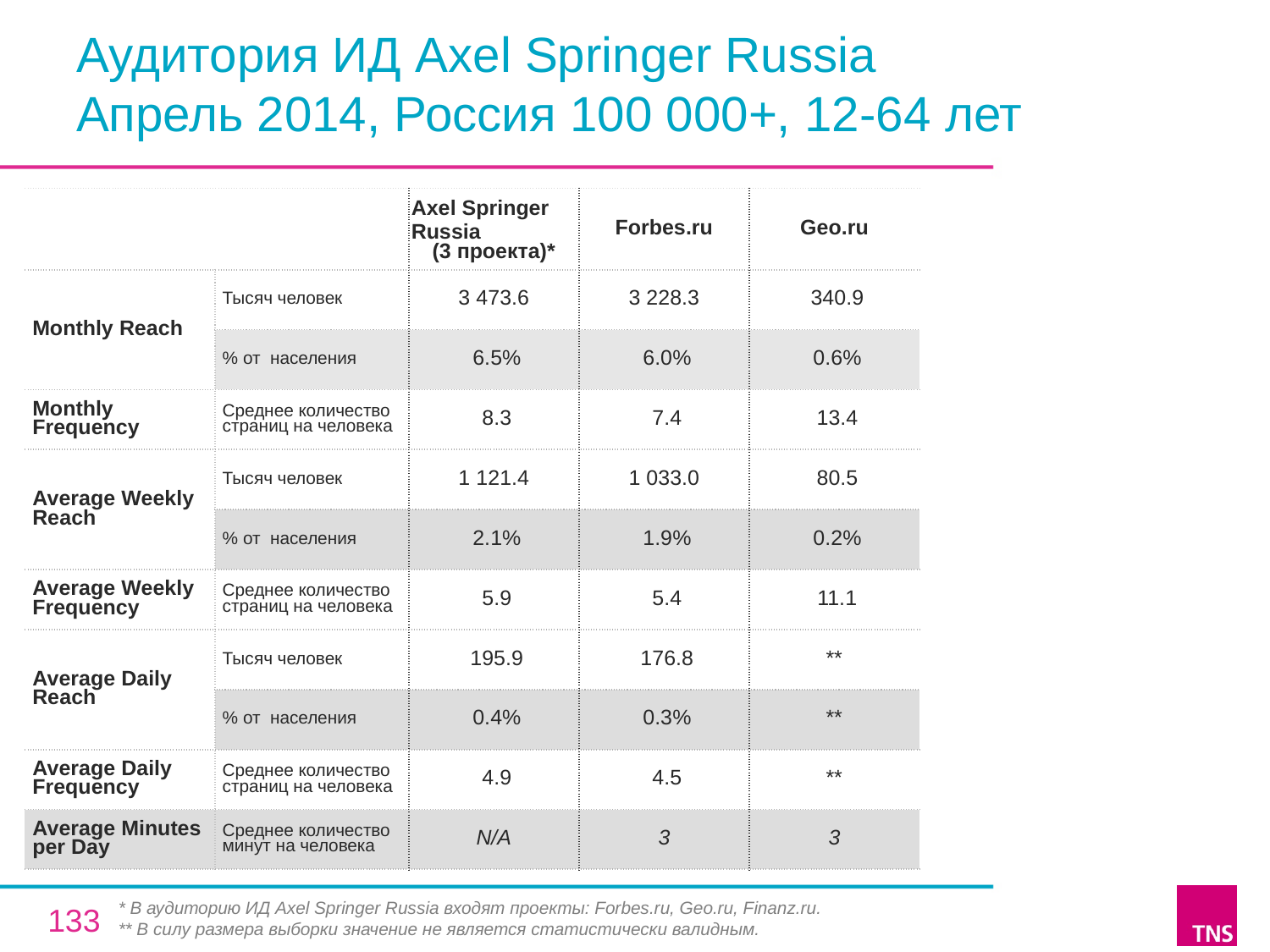

# Аудитория ИД Axel Springer Russia Апрель 2014, Россия 100 000+, 12-64 лет
|  |  | Axel Springer Russia (3 проекта)\* | Forbes.ru | Geo.ru |
| --- | --- | --- | --- | --- |
| Monthly Reach | Тысяч человек | 3 473.6 | 3 228.3 | 340.9 |
|  | % от населения | 6.5% | 6.0% | 0.6% |
| Monthly Frequency | Среднее количество страниц на человека | 8.3 | 7.4 | 13.4 |
| Average Weekly Reach | Тысяч человек | 1 121.4 | 1 033.0 | 80.5 |
|  | % от населения | 2.1% | 1.9% | 0.2% |
| Average Weekly Frequency | Среднее количество страниц на человека | 5.9 | 5.4 | 11.1 |
| Average Daily Reach | Тысяч человек | 195.9 | 176.8 | \*\* |
|  | % от населения | 0.4% | 0.3% | \*\* |
| Average Daily Frequency | Среднее количество страниц на человека | 4.9 | 4.5 | \*\* |
| Average Minutes per Day | Среднее количество минут на человека | N/A | 3 | 3 |
* В аудиторию ИД Axel Springer Russia входят проекты: Forbes.ru, Geo.ru, Finanz.ru.
** В силу размера выборки значение не является статистически валидным.
133